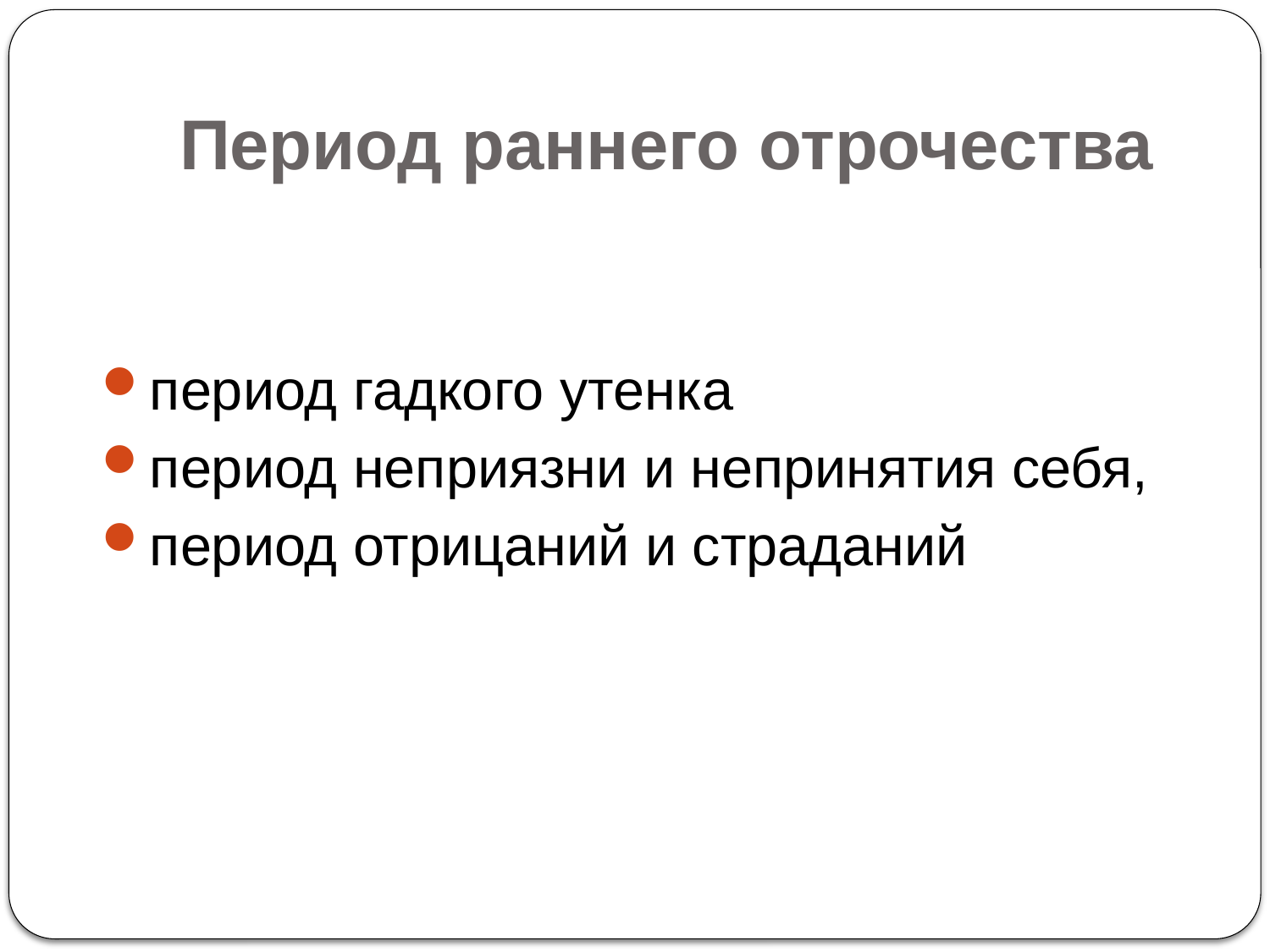

# Период раннего отрочества
период гадкого утенка
период неприязни и непринятия себя,
период отрицаний и страданий